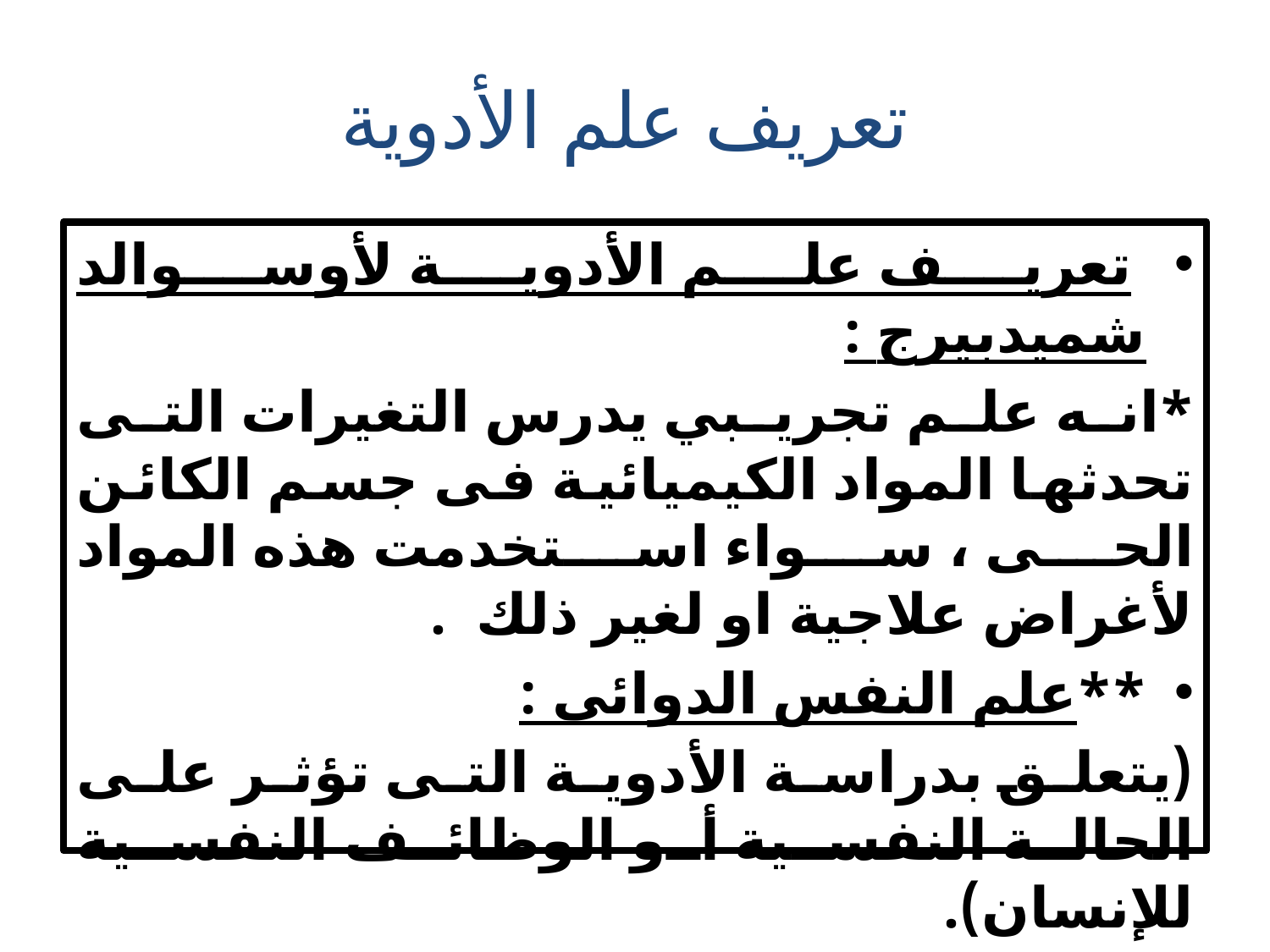

# تعريف علم الأدوية
 تعريف علم الأدوية لأوسوالد شميدبيرج :
*انه علم تجريبي يدرس التغيرات التى تحدثها المواد الكيميائية فى جسم الكائن الحى ، سواء استخدمت هذه المواد لأغراض علاجية او لغير ذلك  .
**علم النفس الدوائى :
(يتعلق بدراسة الأدوية التى تؤثر على الحالة النفسية أو الوظائف النفسية للإنسان).